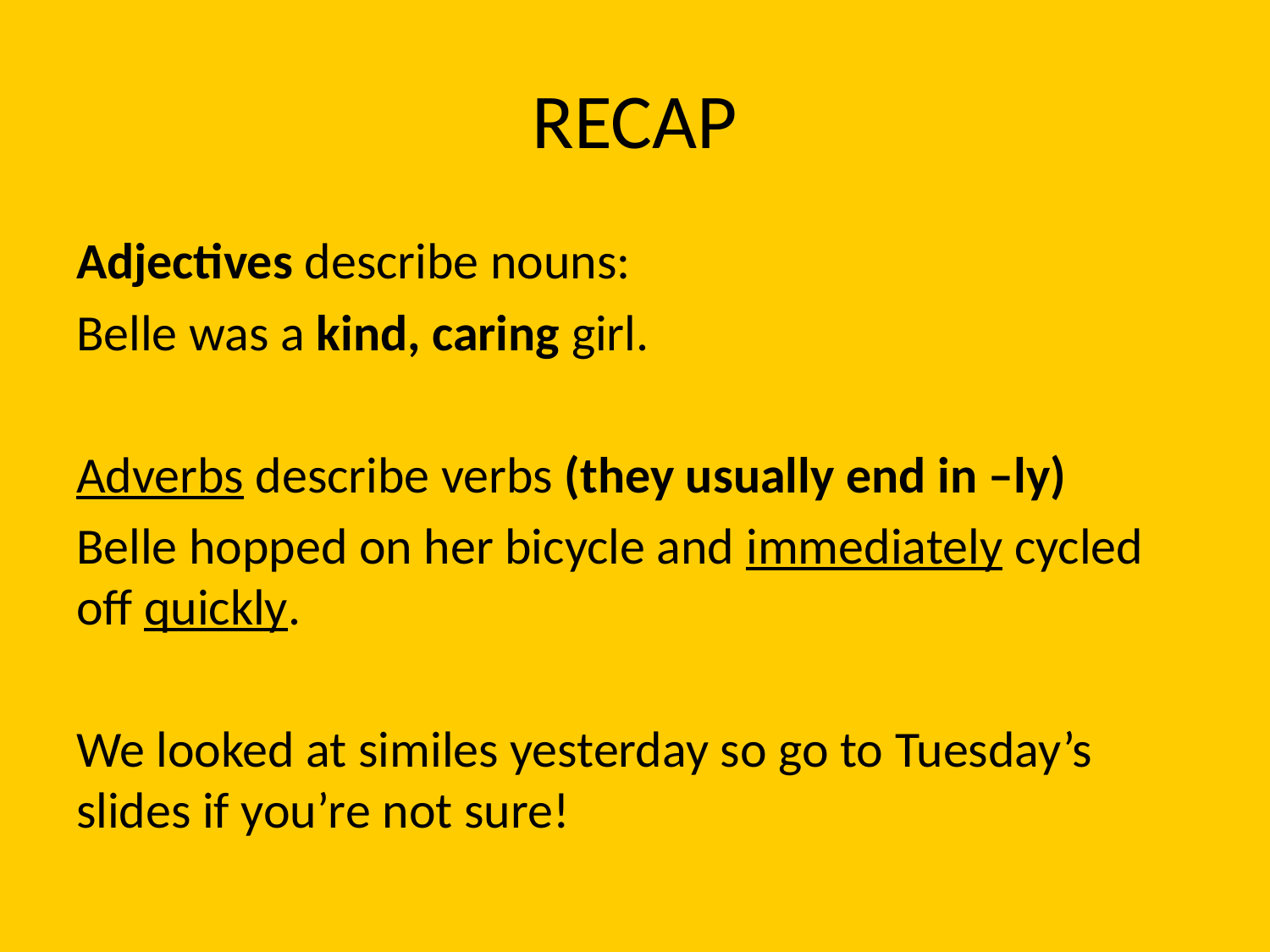

# RECAP
Adjectives describe nouns:
Belle was a kind, caring girl.

Adverbs describe verbs (they usually end in –ly)
Belle hopped on her bicycle and immediately cycled off quickly.

We looked at similes yesterday so go to Tuesday’s slides if you’re not sure!